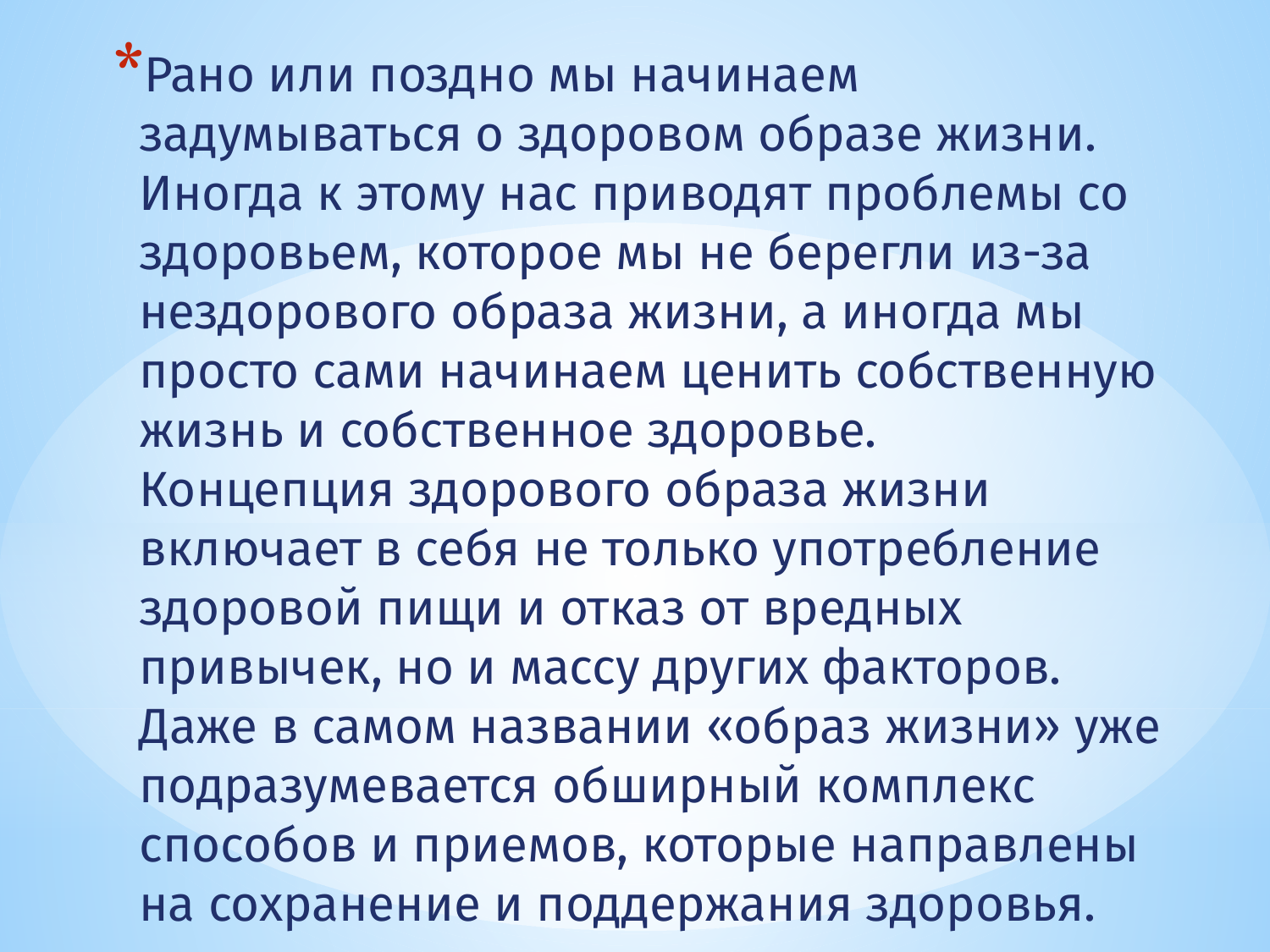

Рано или поздно мы начинаем задумываться о здоровом образе жизни. Иногда к этому нас приводят проблемы со здоровьем, которое мы не берегли из-за нездорового образа жизни, а иногда мы просто сами начинаем ценить собственную жизнь и собственное здоровье.
Концепция здорового образа жизни включает в себя не только употребление здоровой пищи и отказ от вредных привычек, но и массу других факторов. Даже в самом названии «образ жизни» уже подразумевается обширный комплекс способов и приемов, которые направлены на сохранение и поддержания здоровья.
#